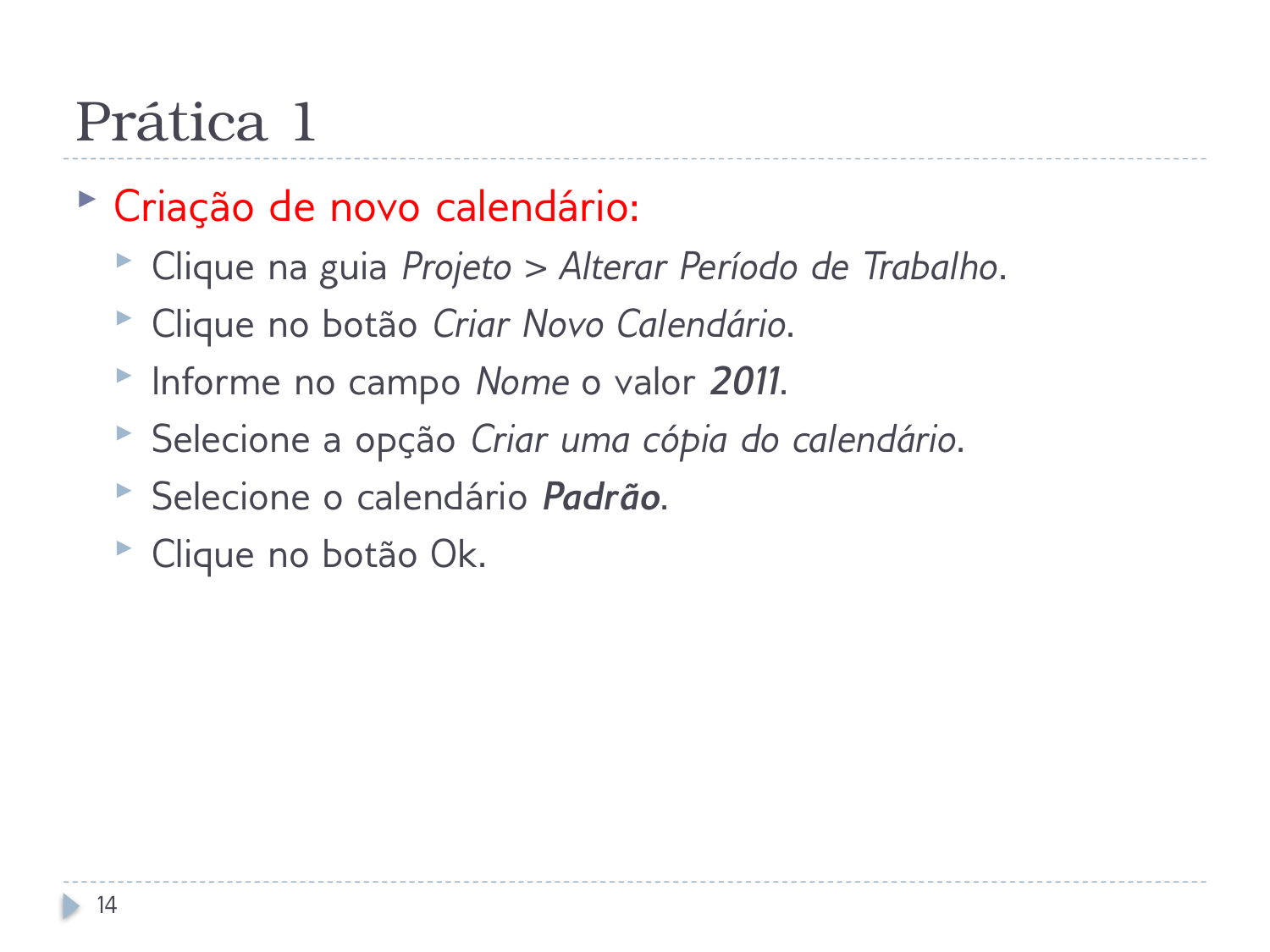

# Prática 1
Criação de novo calendário:
Clique na guia Projeto > Alterar Período de Trabalho.
Clique no botão Criar Novo Calendário.
Informe no campo Nome o valor 2011.
Selecione a opção Criar uma cópia do calendário.
Selecione o calendário Padrão.
Clique no botão Ok.

14